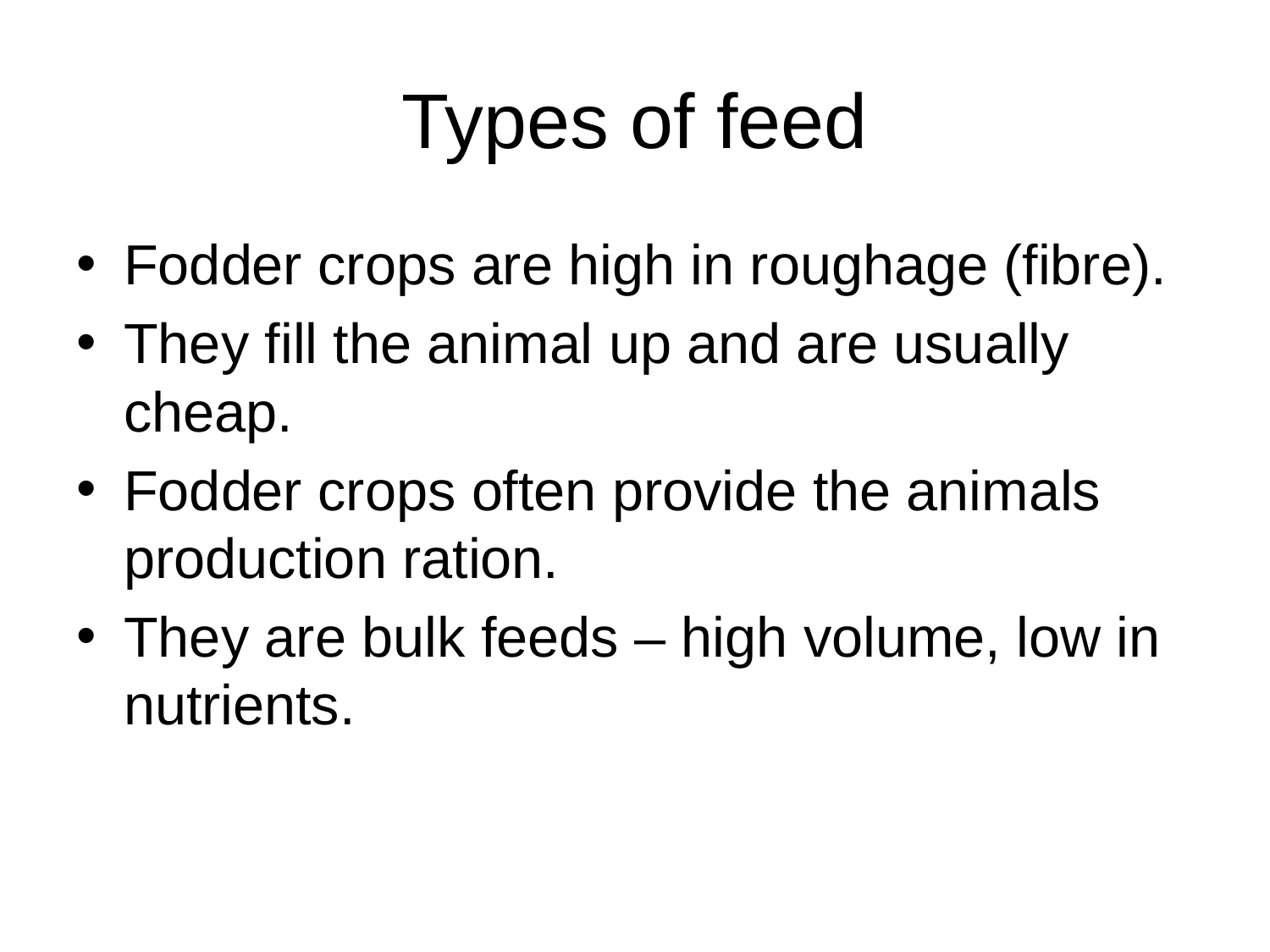

# Types of feed
Fodder crops are high in roughage (fibre).
They fill the animal up and are usually cheap.
Fodder crops often provide the animals production ration.
They are bulk feeds – high volume, low in nutrients.